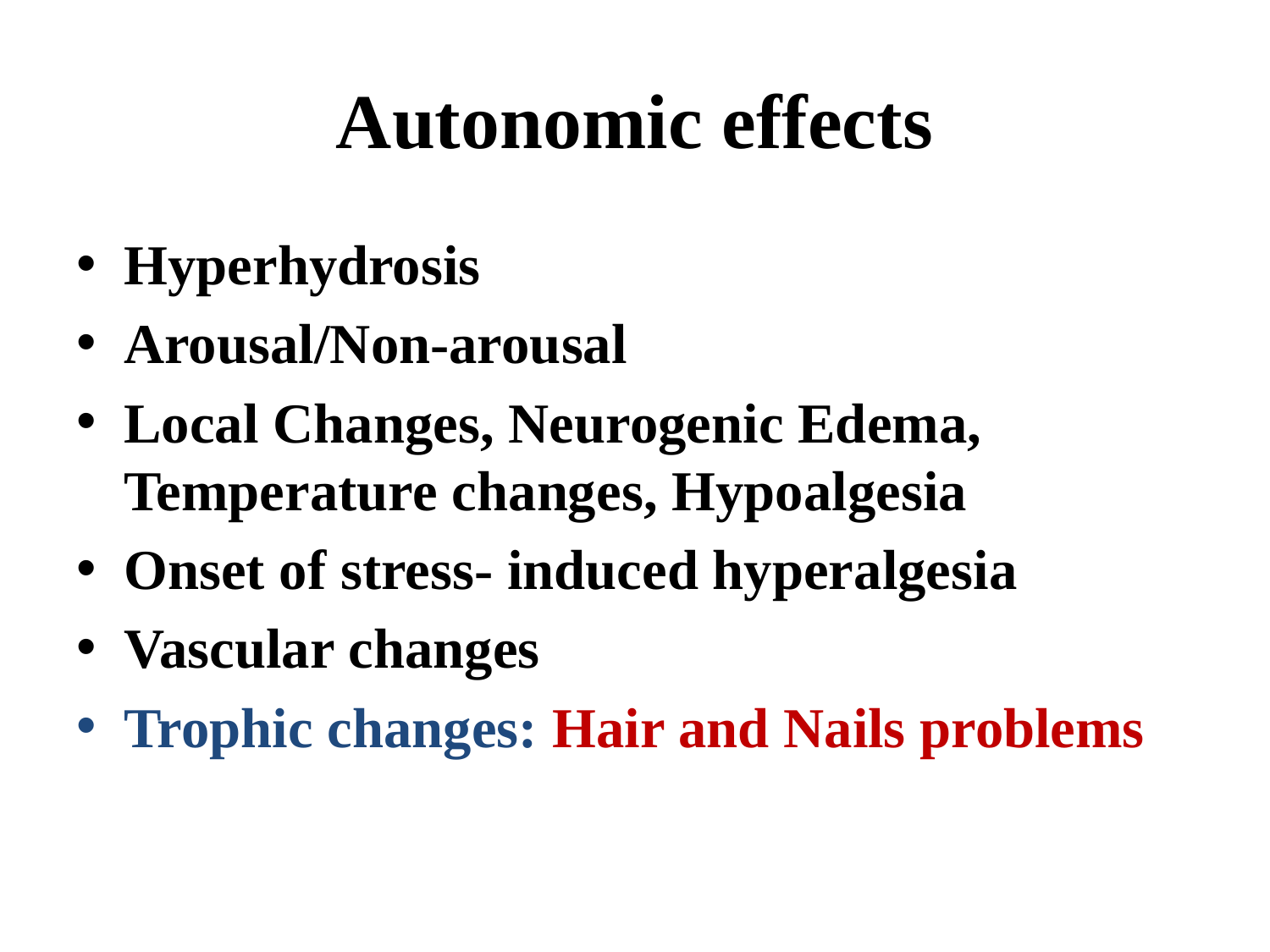

# Autonomic effects
Hyperhydrosis
Arousal/Non-arousal
Local Changes, Neurogenic Edema, Temperature changes, Hypoalgesia
Onset of stress- induced hyperalgesia
Vascular changes
Trophic changes: Hair and Nails problems